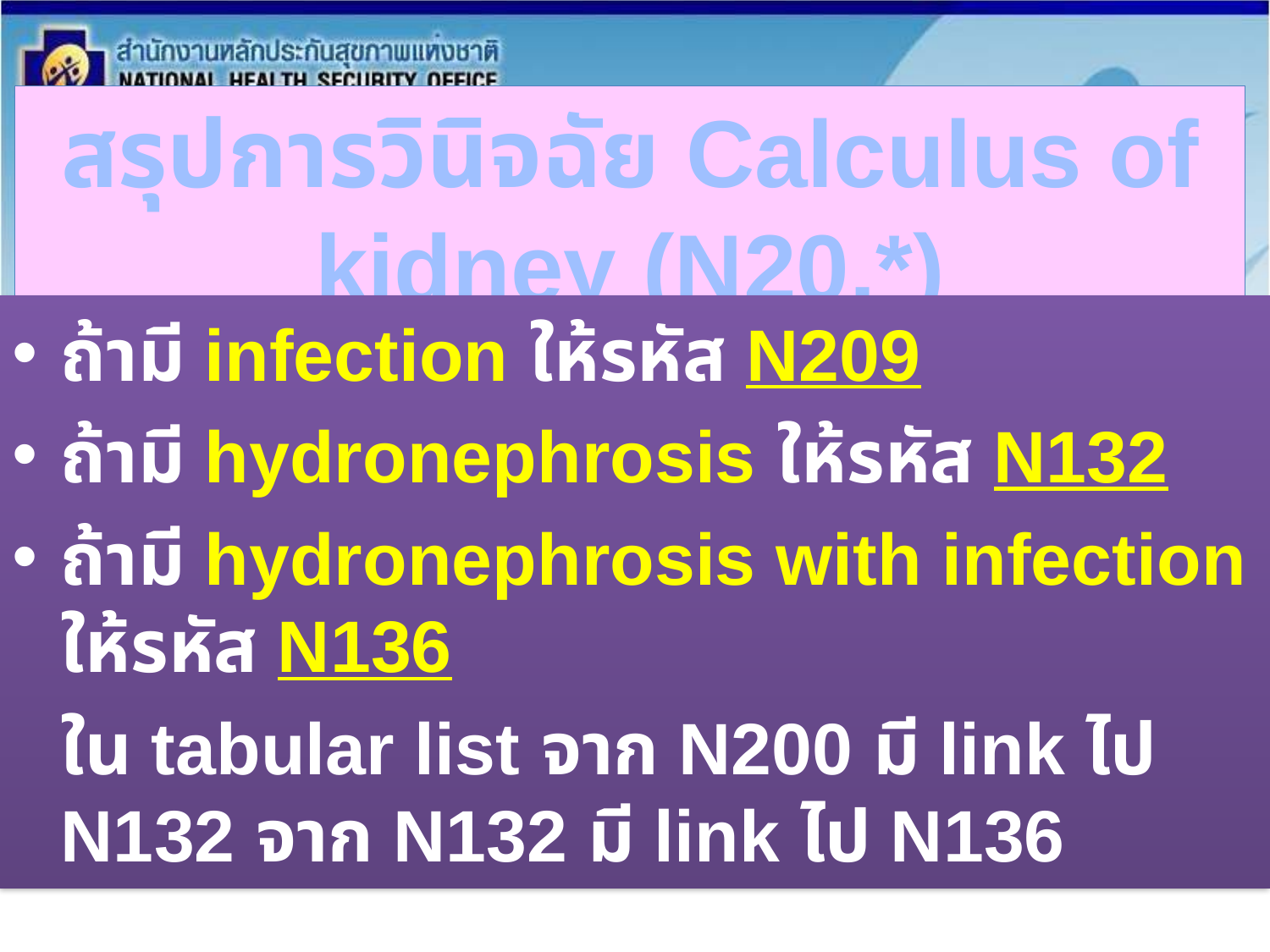

สรุปการวินิจฉัย Calculus of kidney (N20.*)
ถ้ามี infection ให้รหัส N209
ถ้ามี hydronephrosis ให้รหัส N132
ถ้ามี hydronephrosis with infection ให้รหัส N136
		ใน tabular list จาก N200 มี link ไป N132 จาก N132 มี link ไป N136